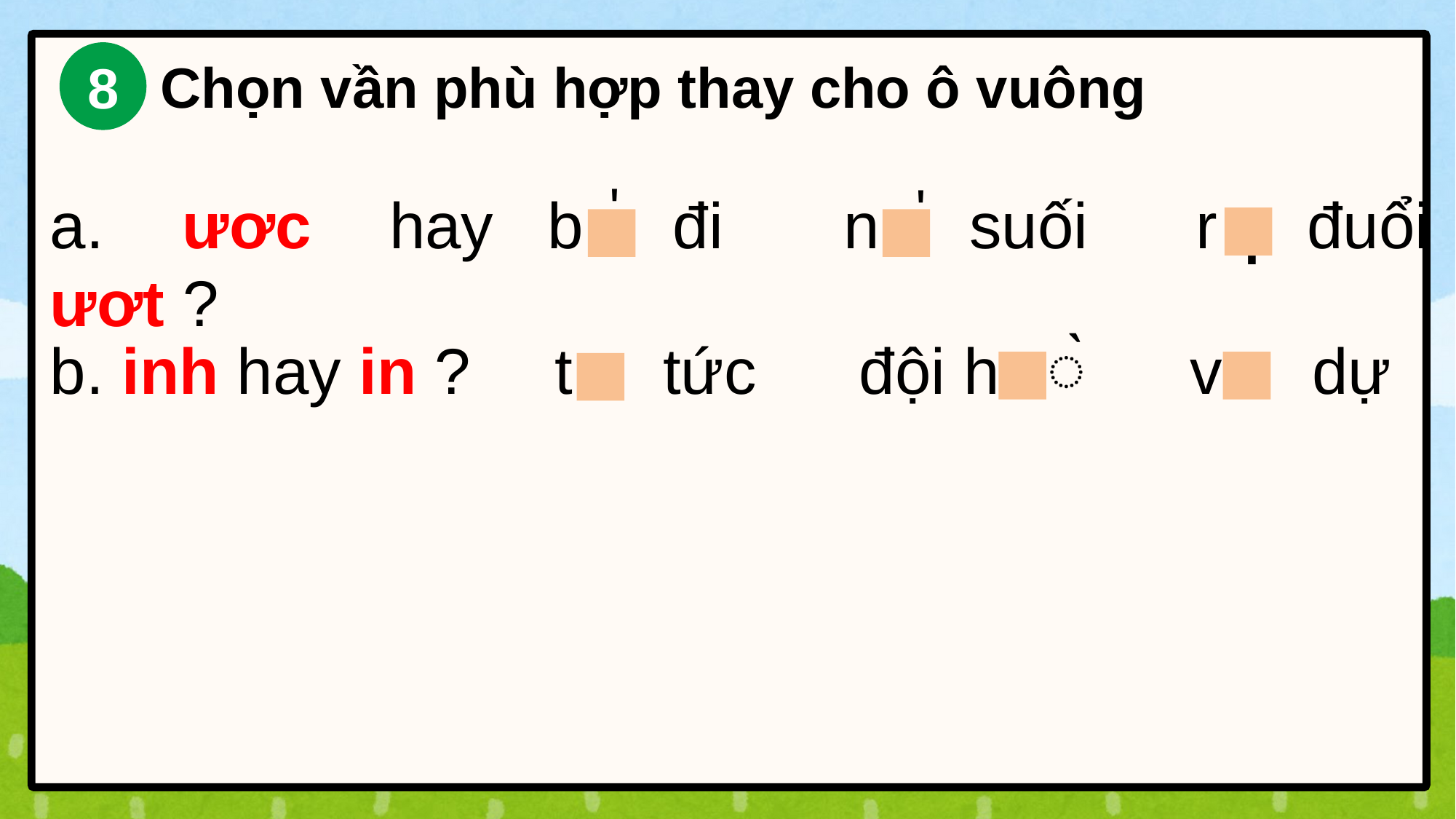

8
Chọn vần phù hợp thay cho ô vuông
'
'
n     suối
a. ươc hay ươt ?
b     đi
r     đuổi
.

̀
đội h
b. inh hay in ?
t     tức
v     dự